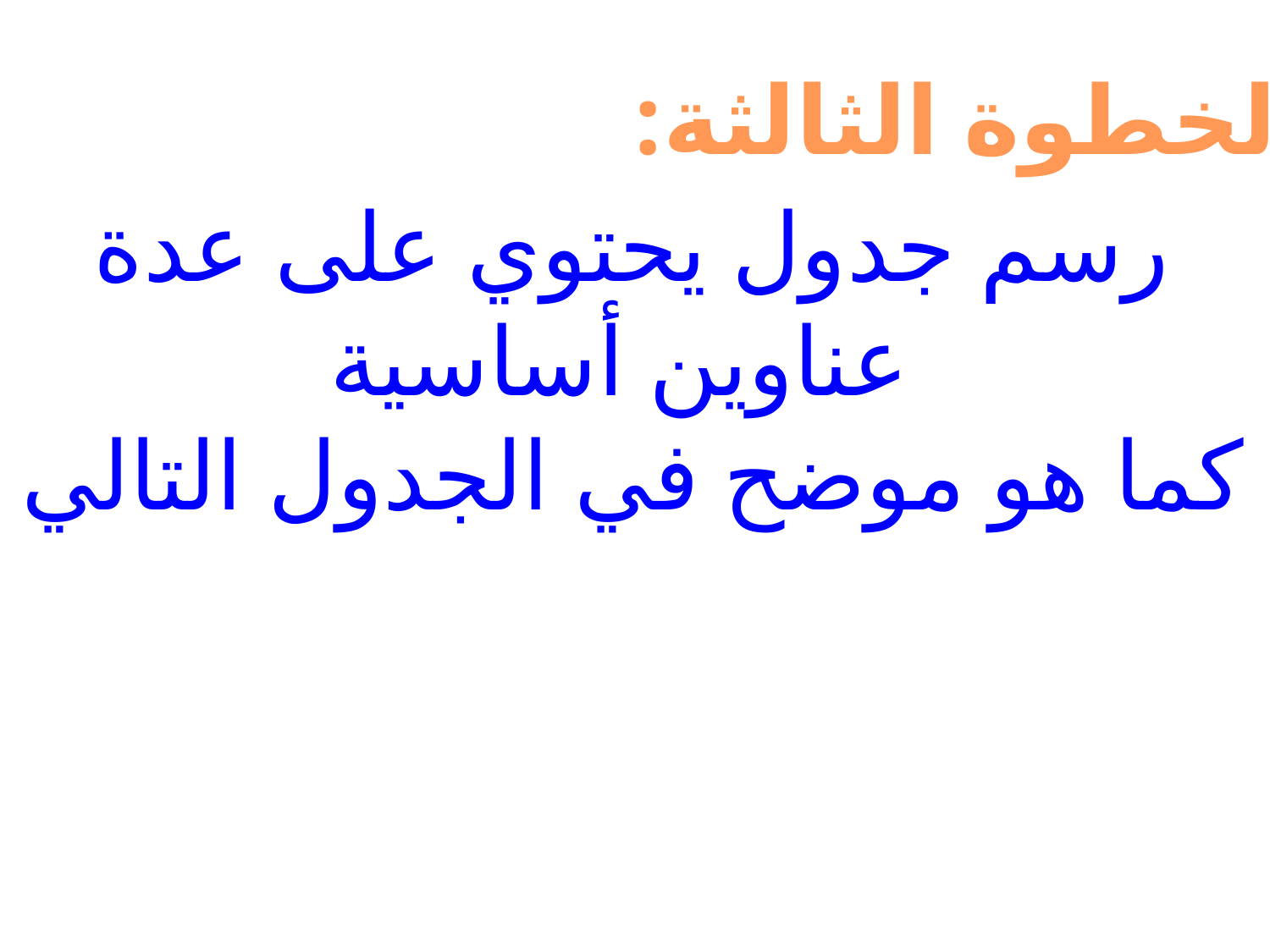

الخطوة الثالثة:
رسم جدول يحتوي على عدة
عناوين أساسية
 كما هو موضح في الجدول التالي :